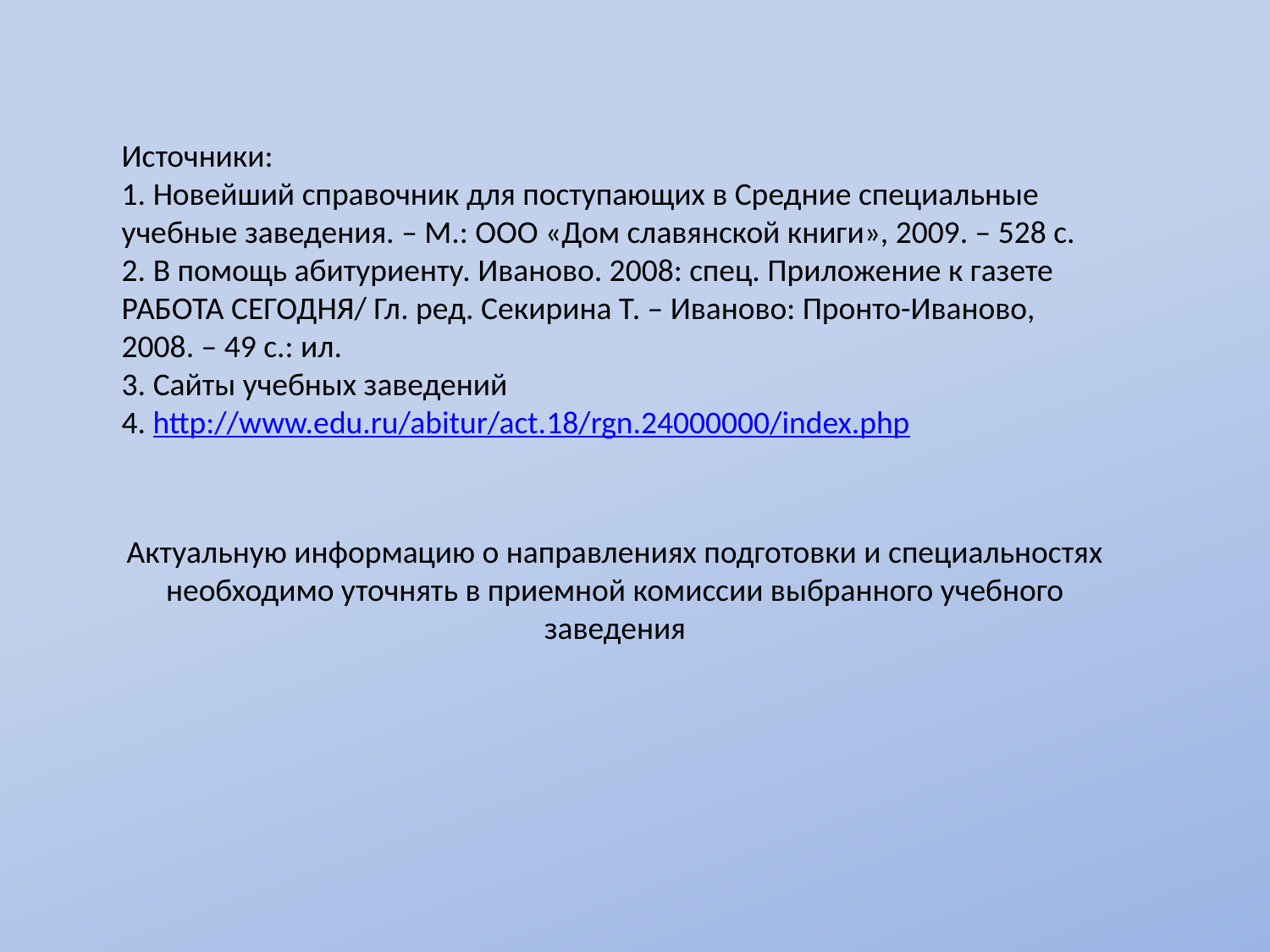

Источники:
1. Новейший справочник для поступающих в Средние специальные  учебные заведения. – М.: ООО «Дом славянской книги», 2009. – 528 с.
2. В помощь абитуриенту. Иваново. 2008: спец. Приложение к газете РАБОТА СЕГОДНЯ/ Гл. ред. Секирина Т. – Иваново: Пронто-Иваново, 2008. – 49 с.: ил.
3. Сайты учебных заведений
4. http://www.edu.ru/abitur/act.18/rgn.24000000/index.php

Актуальную информацию о направлениях подготовки и специальностях необходимо уточнять в приемной комиссии выбранного учебного заведения